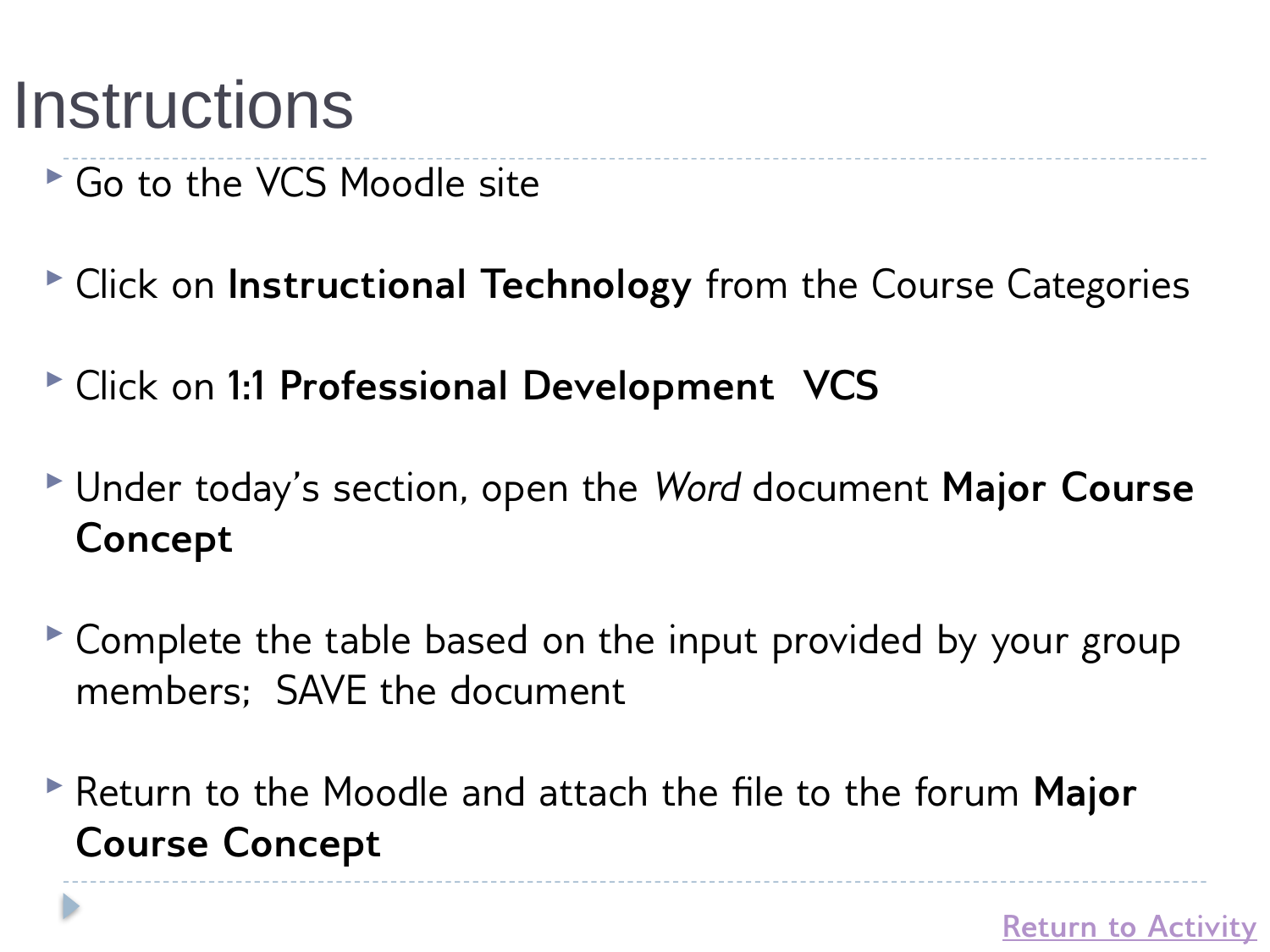

# Instructions
Go to the VCS Moodle site

Click on Instructional Technology from the Course Categories

Click on 1:1 Professional Development  VCS

Under today’s section, open the Word document Major Course Concept

Complete the table based on the input provided by your group members;  SAVE the document

Return to the Moodle and attach the file to the forum Major Course Concept
Return to Activity